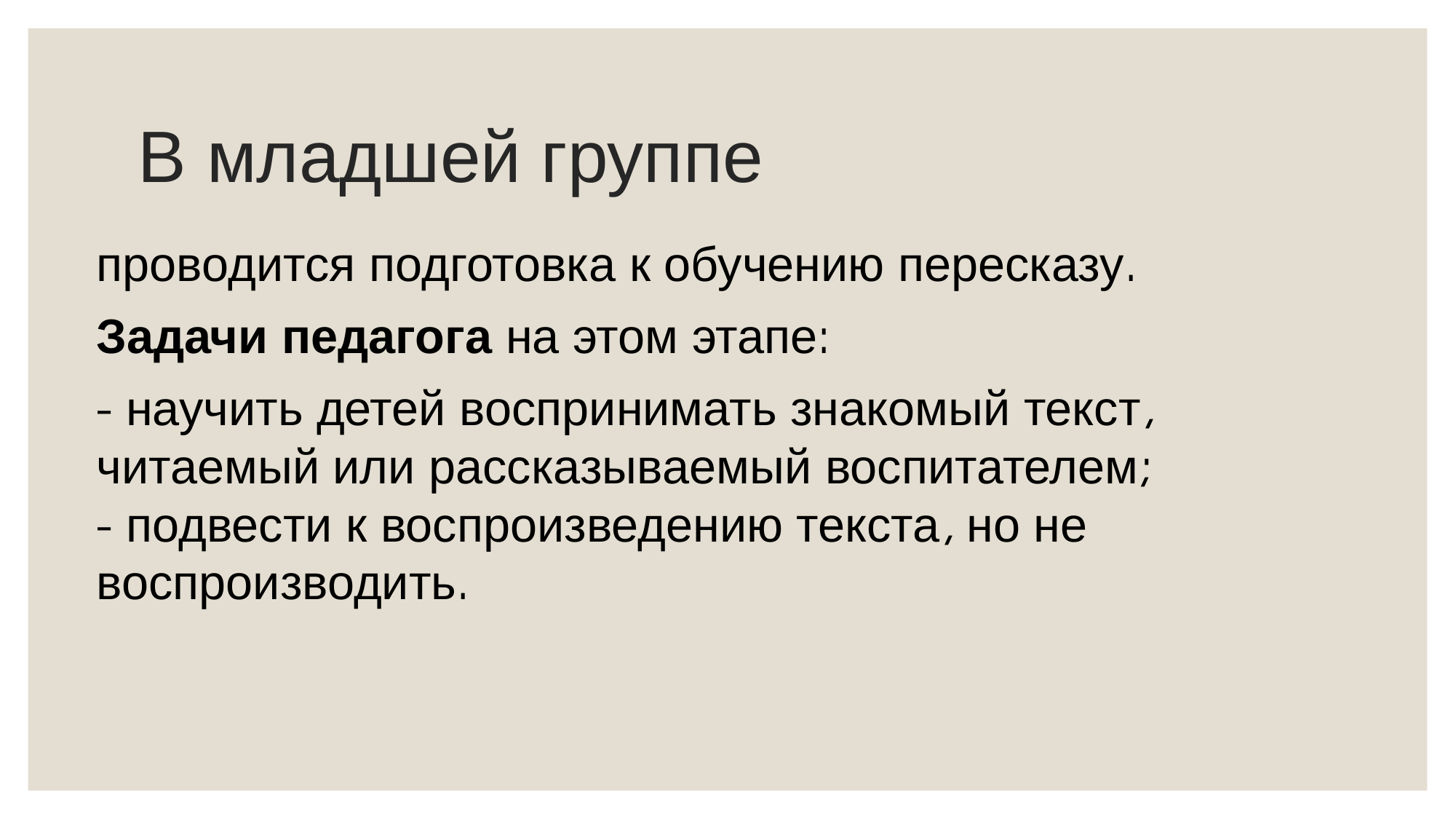

# В младшей группе
проводится подготовка к обучению пересказу.
Задачи педагога на этом этапе:
- научить детей воспринимать знакомый текст, читаемый или рассказываемый воспитателем;
- подвести к воспроизведению текста, но не воспроизводить.